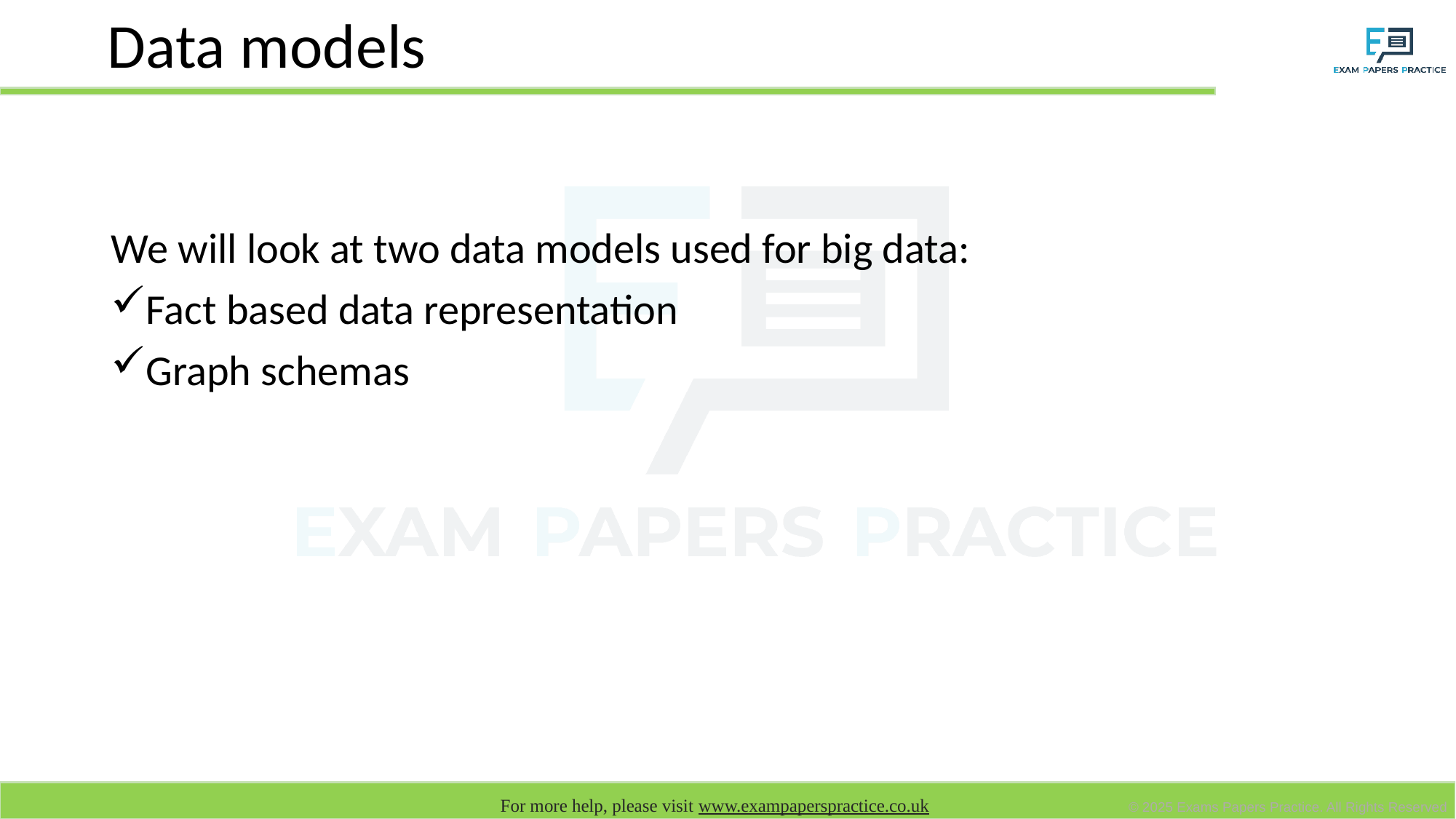

# Data models
We will look at two data models used for big data:
Fact based data representation
Graph schemas